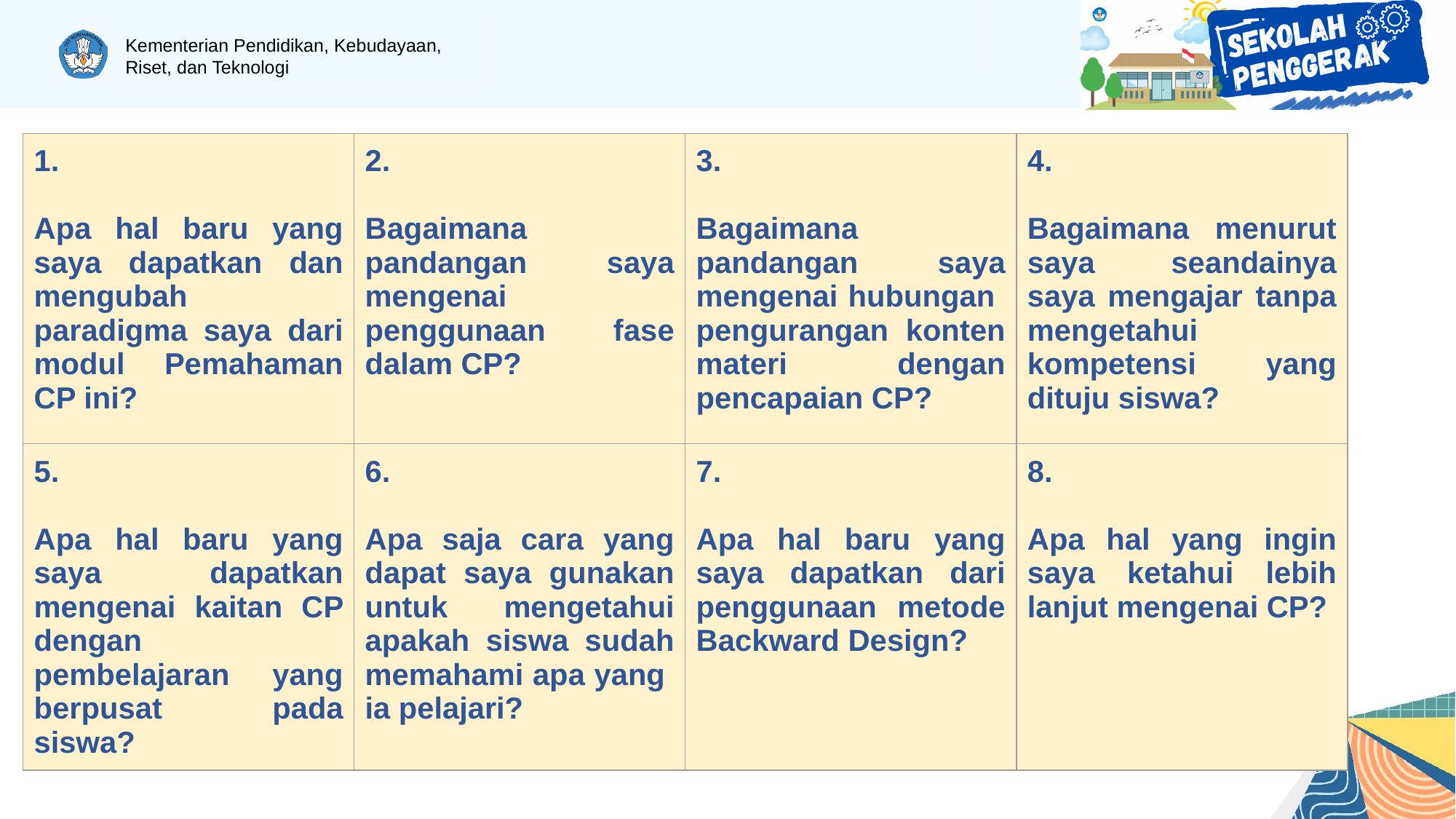

| 1. Apa hal baru yang saya dapatkan dan mengubah paradigma saya dari modul Pemahaman CP ini? | 2. Bagaimana pandangan saya mengenai penggunaan fase dalam CP? | 3. Bagaimana pandangan saya mengenai hubungan pengurangan konten materi dengan pencapaian CP? | 4. Bagaimana menurut saya seandainya saya mengajar tanpa mengetahui kompetensi yang dituju siswa? |
| --- | --- | --- | --- |
| 5. Apa hal baru yang saya dapatkan mengenai kaitan CP dengan pembelajaran yang berpusat pada siswa? | 6. Apa saja cara yang dapat saya gunakan untuk mengetahui apakah siswa sudah memahami apa yang ia pelajari? | 7. Apa hal baru yang saya dapatkan dari penggunaan metode Backward Design? | 8. Apa hal yang ingin saya ketahui lebih lanjut mengenai CP? |